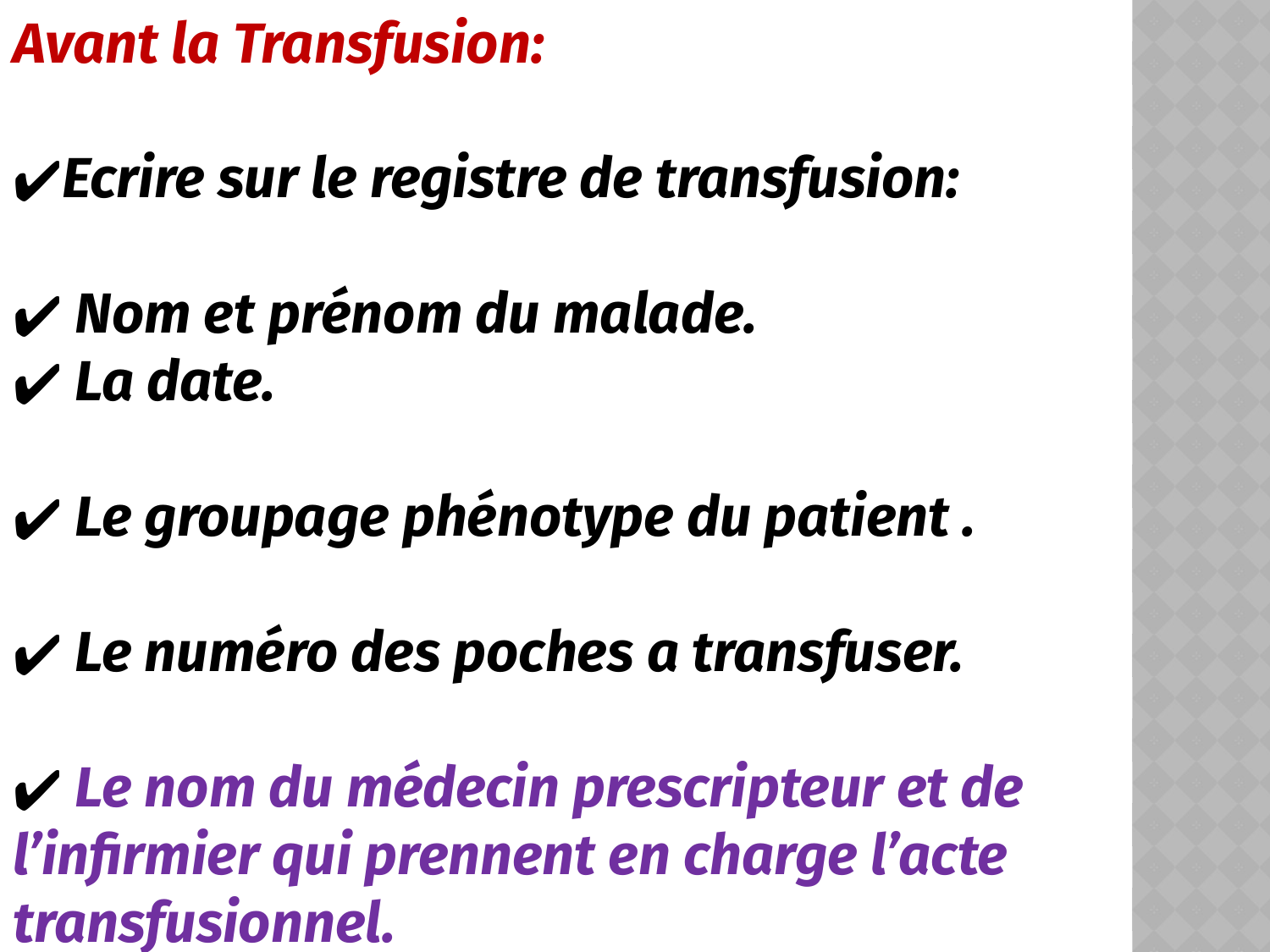

Avant la Transfusion:

Ecrire sur le registre de transfusion:

 Nom et prénom du malade.
 La date.

 Le groupage phénotype du patient .

 Le numéro des poches a transfuser.

 Le nom du médecin prescripteur et de l’infirmier qui prennent en charge l’acte transfusionnel.